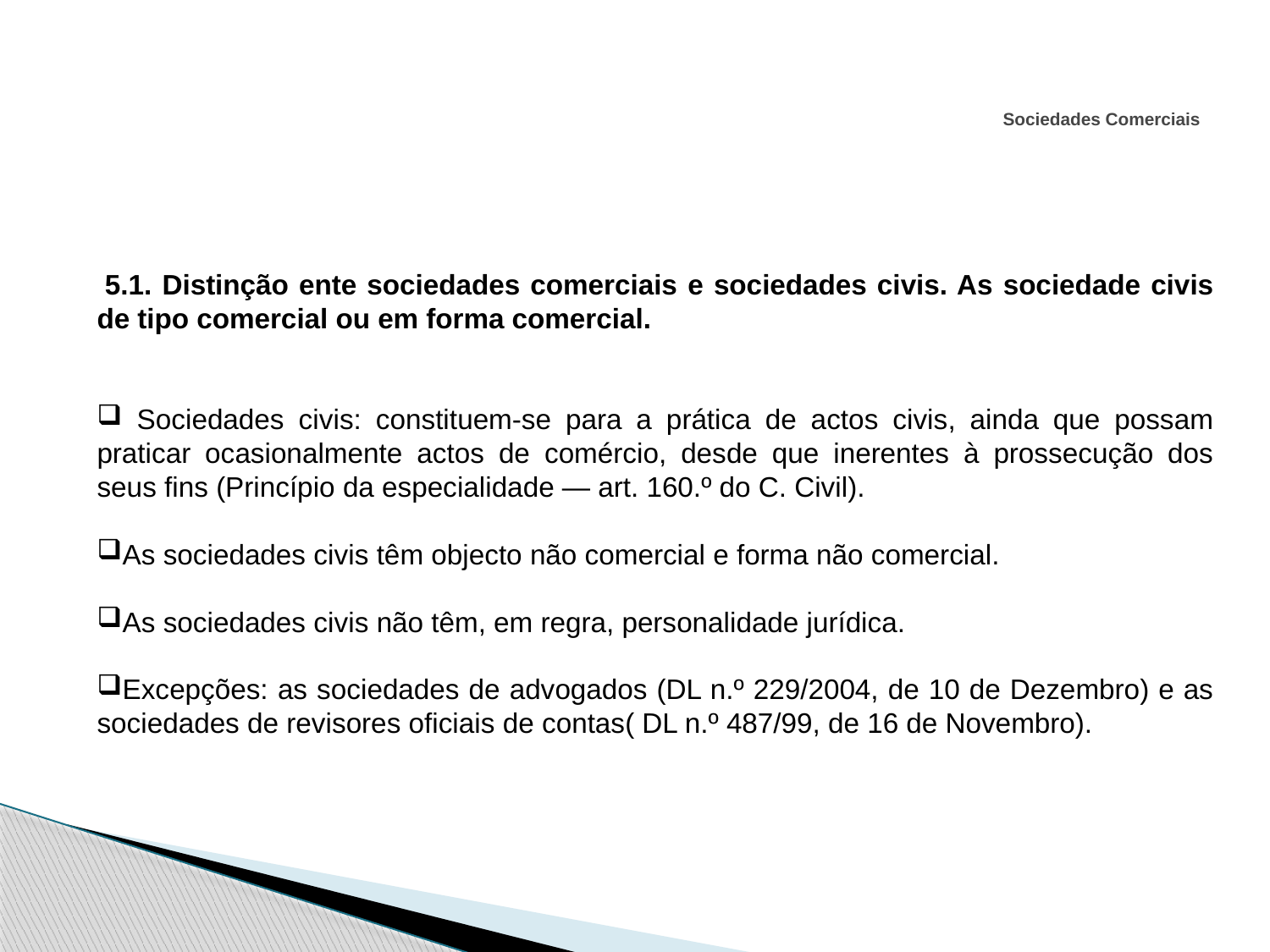

# Sociedades Comerciais

 5.1. Distinção ente sociedades comerciais e sociedades civis. As sociedade civis de tipo comercial ou em forma comercial.

 Sociedades civis: constituem-se para a prática de actos civis, ainda que possam praticar ocasionalmente actos de comércio, desde que inerentes à prossecução dos seus fins (Princípio da especialidade — art. 160.º do C. Civil).

As sociedades civis têm objecto não comercial e forma não comercial.

As sociedades civis não têm, em regra, personalidade jurídica.

Excepções: as sociedades de advogados (DL n.º 229/2004, de 10 de Dezembro) e as sociedades de revisores oficiais de contas( DL n.º 487/99, de 16 de Novembro).